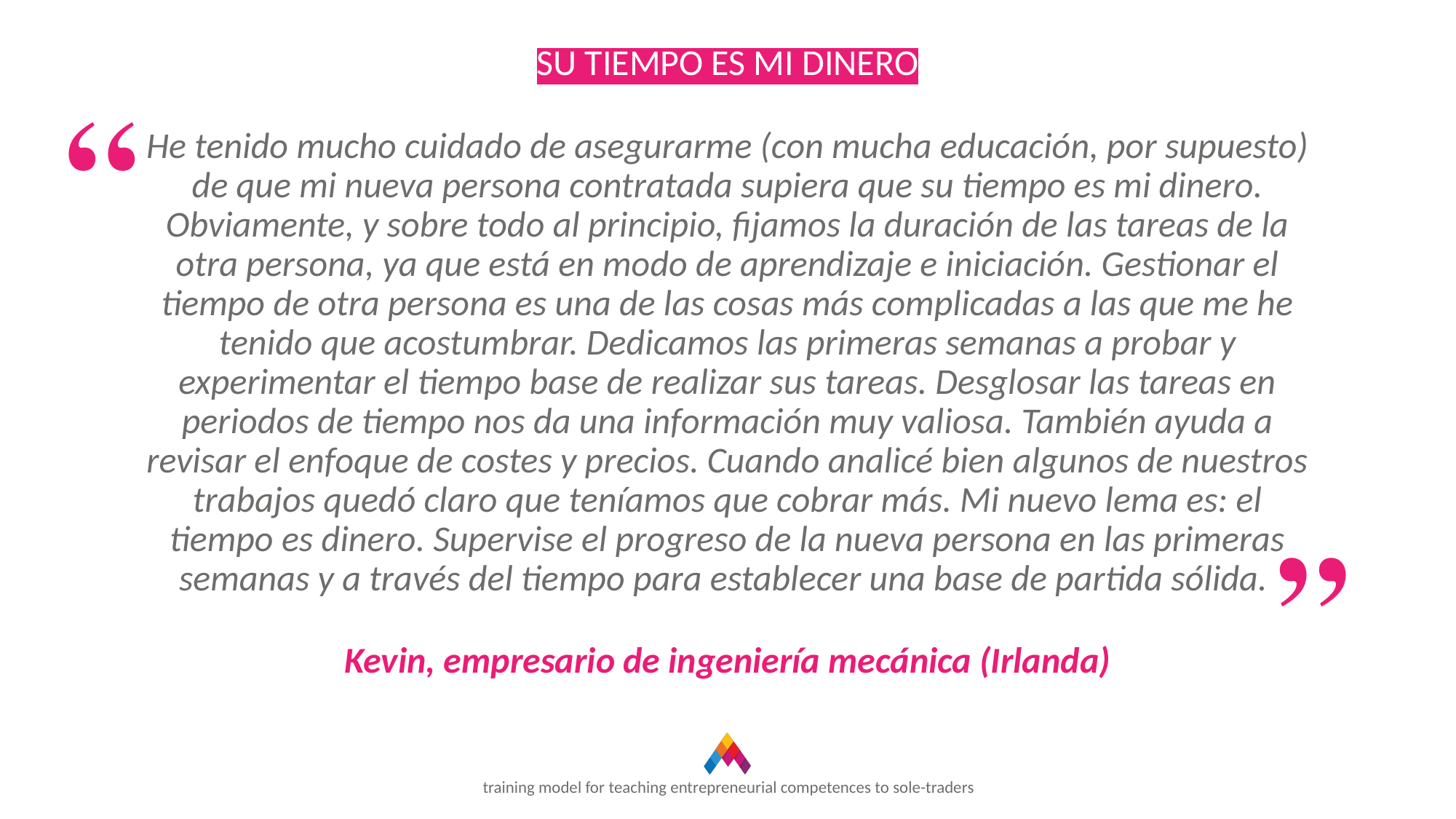

SU TIEMPO ES MI DINERO

He tenido mucho cuidado de asegurarme (con mucha educación, por supuesto) de que mi nueva persona contratada supiera que su tiempo es mi dinero. Obviamente, y sobre todo al principio, fijamos la duración de las tareas de la otra persona, ya que está en modo de aprendizaje e iniciación. Gestionar el tiempo de otra persona es una de las cosas más complicadas a las que me he tenido que acostumbrar. Dedicamos las primeras semanas a probar y experimentar el tiempo base de realizar sus tareas. Desglosar las tareas en periodos de tiempo nos da una información muy valiosa. También ayuda a revisar el enfoque de costes y precios. Cuando analicé bien algunos de nuestros trabajos quedó claro que teníamos que cobrar más. Mi nuevo lema es: el tiempo es dinero. Supervise el progreso de la nueva persona en las primeras semanas y a través del tiempo para establecer una base de partida sólida.

Kevin, empresario de ingeniería mecánica (Irlanda)
“
“